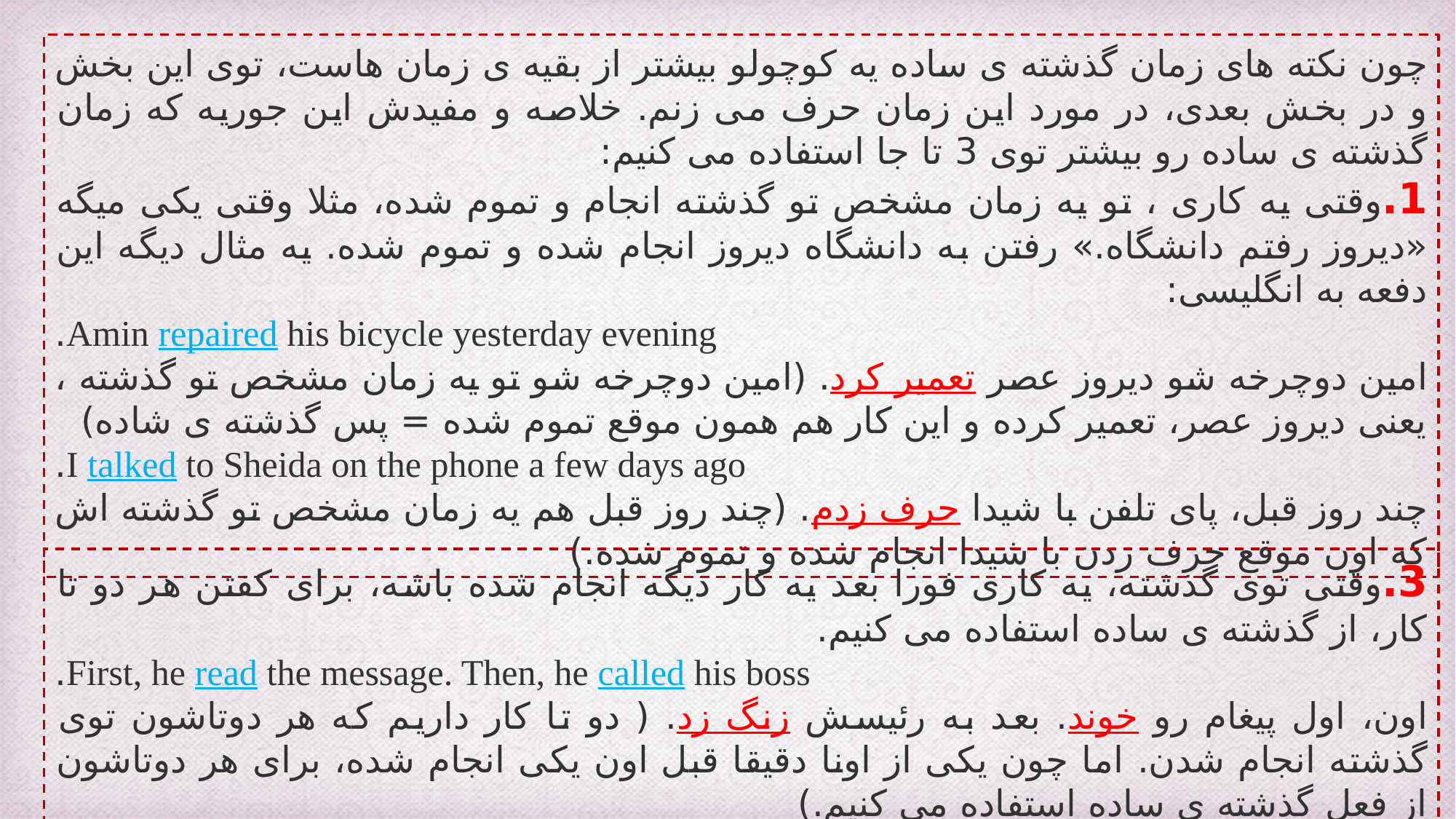

چون نکته های زمان گذشته ی ساده یه کوچولو بیشتر از بقیه ی زمان هاست، توی این بخش و در بخش بعدی، در مورد این زمان حرف می زنم. خلاصه و مفیدش این جوریه که زمان گذشته ی ساده رو بیشتر توی 3 تا جا استفاده می کنیم:
1.وقتی یه کاری ، تو یه زمان مشخص تو گذشته انجام و تموم شده، مثلا وقتی یکی میگه «دیروز رفتم دانشگاه.» رفتن به دانشگاه دیروز انجام شده و تموم شده. یه مثال دیگه این دفعه به انگلیسی:
Amin repaired his bicycle yesterday evening.
امین دوچرخه شو دیروز عصر تعمیر کرد. (امین دوچرخه شو تو یه زمان مشخص تو گذشته ، یعنی دیروز عصر، تعمیر کرده و این کار هم همون موقع تموم شده = پس گذشته ی شاده)
I talked to Sheida on the phone a few days ago.
چند روز قبل، پای تلفن با شیدا حرف زدم. (چند روز قبل هم یه زمان مشخص تو گذشته اش که اون موقع حرف زدن با شیدا انجام شده و تموم شده.)
3.وقتی توی گذشته، یه کاری فورا بعد یه کار دیگه انجام شده باشه، برای کفتن هر دو تا کار، از گذشته ی ساده استفاده می کنیم.
First, he read the message. Then, he called his boss.
اون، اول پیغام رو خوند. بعد به رئیسش زنگ زد. ( دو تا کار داریم که هر دوتاشون توی گذشته انجام شدن. اما چون یکی از اونا دقیقا قبل اون یکی انجام شده، برای هر دوتاشون از فعل گذشته ی ساده استفاده می کنیم.)